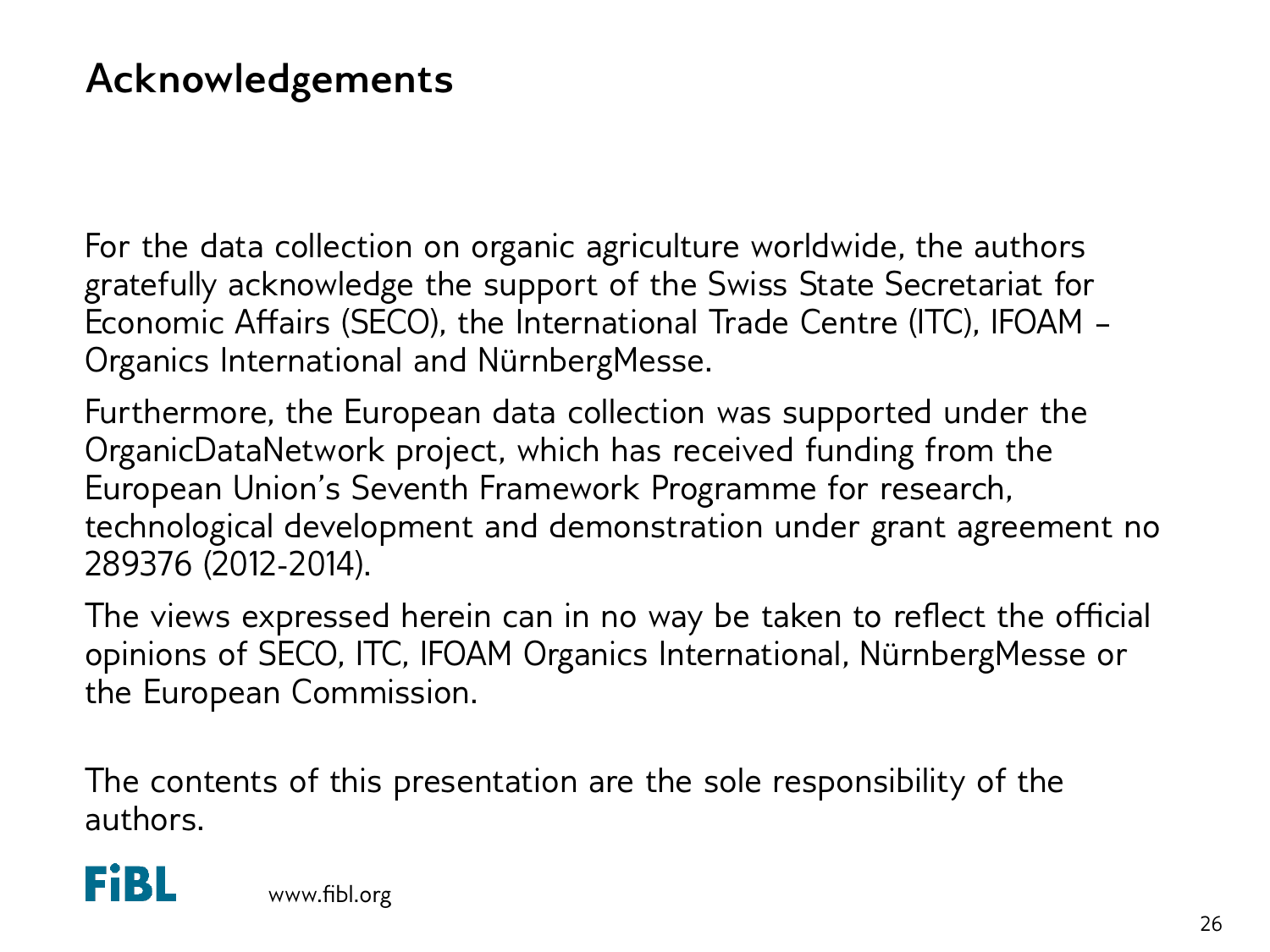

# Acknowledgements
For the data collection on organic agriculture worldwide, the authors gratefully acknowledge the support of the Swiss State Secretariat for Economic Affairs (SECO), the International Trade Centre (ITC), IFOAM – Organics International and NürnbergMesse.
Furthermore, the European data collection was supported under the OrganicDataNetwork project, which has received funding from the European Union’s Seventh Framework Programme for research, technological development and demonstration under grant agreement no 289376 (2012-2014).
The views expressed herein can in no way be taken to reflect the official opinions of SECO, ITC, IFOAM Organics International, NürnbergMesse or the European Commission.
The contents of this presentation are the sole responsibility of the authors.
26